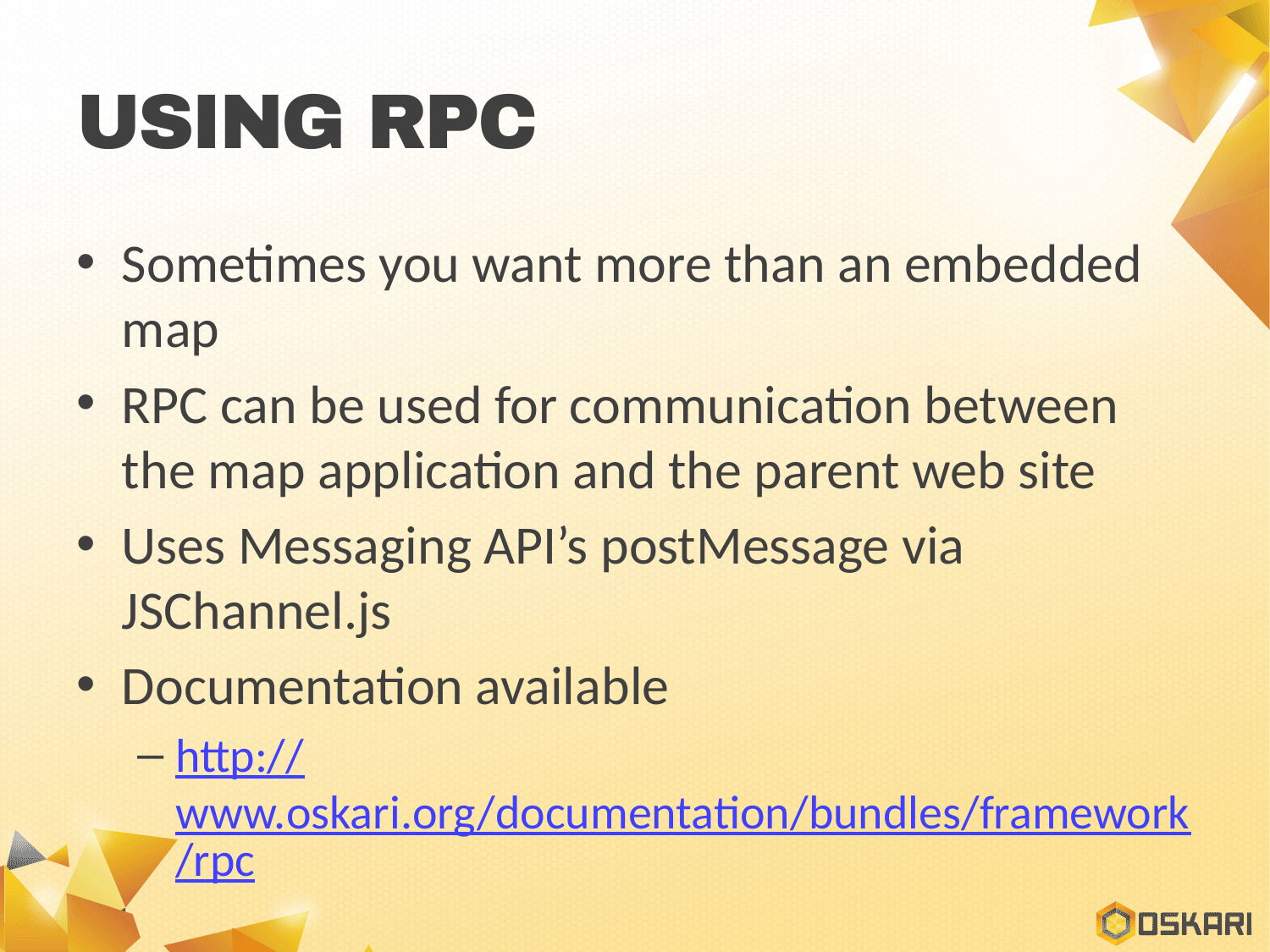

# Using RPC
Sometimes you want more than an embedded map
RPC can be used for communication between the map application and the parent web site
Uses Messaging API’s postMessage via JSChannel.js
Documentation available
http://www.oskari.org/documentation/bundles/framework/rpc